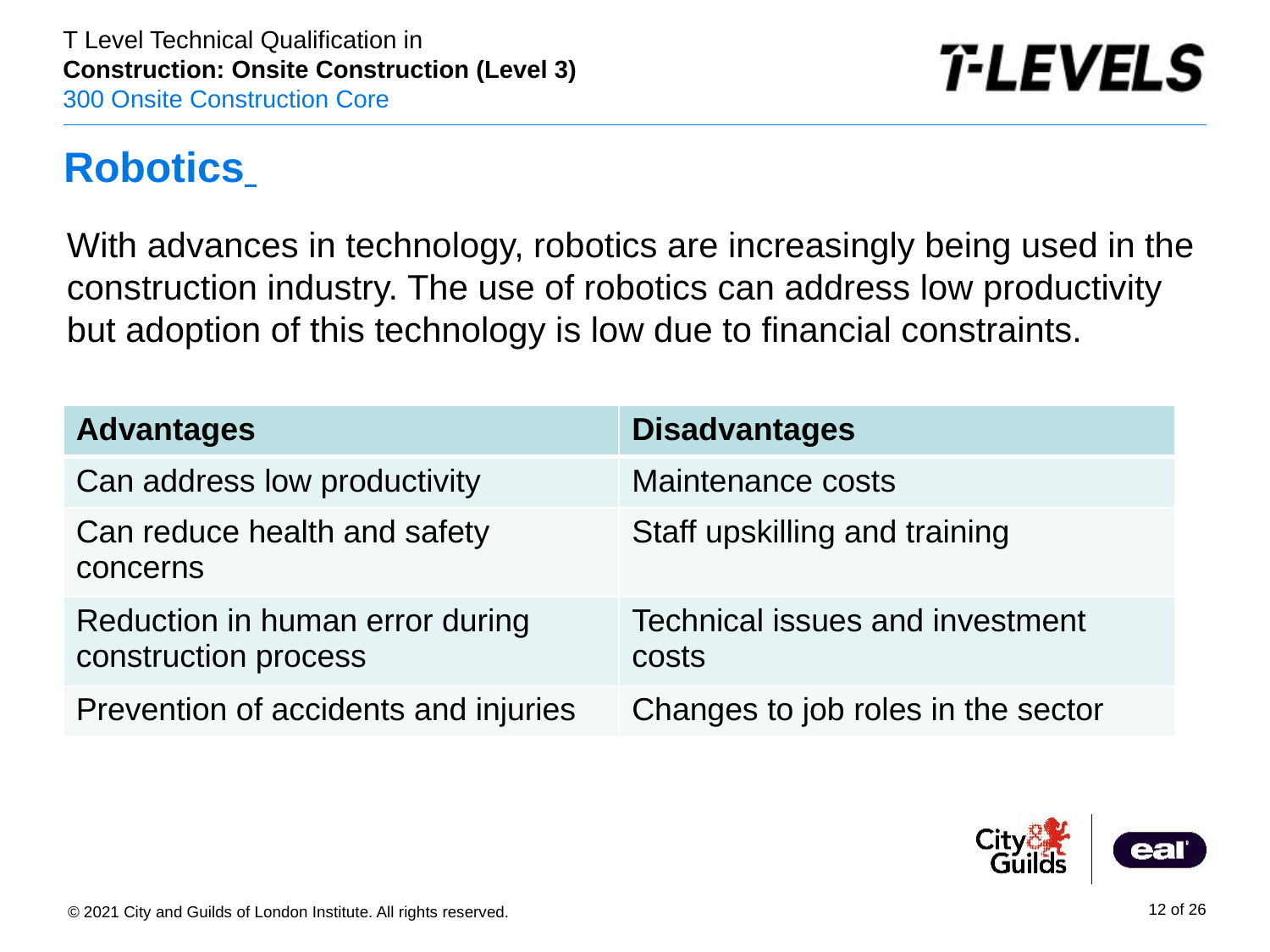

# Robotics
With advances in technology, robotics are increasingly being used in the construction industry. The use of robotics can address low productivity but adoption of this technology is low due to financial constraints.

| Advantages | Disadvantages |
| --- | --- |
| Can address low productivity | Maintenance costs |
| Can reduce health and safety concerns | Staff upskilling and training |
| Reduction in human error during construction process | Technical issues and investment costs |
| Prevention of accidents and injuries | Changes to job roles in the sector |